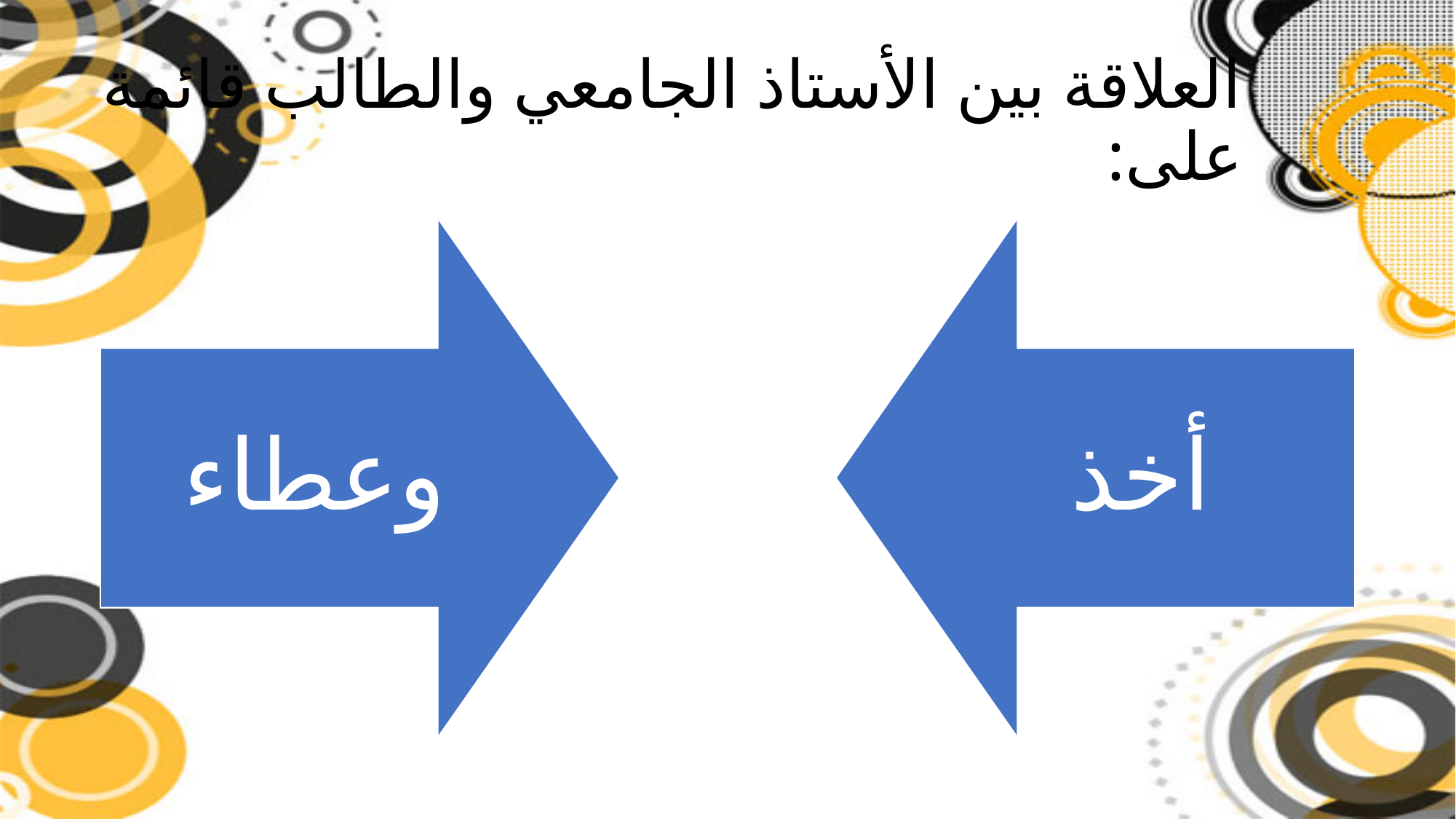

# العلاقة بين الأستاذ الجامعي والطالب قائمة على:
وعطاء
أخذ